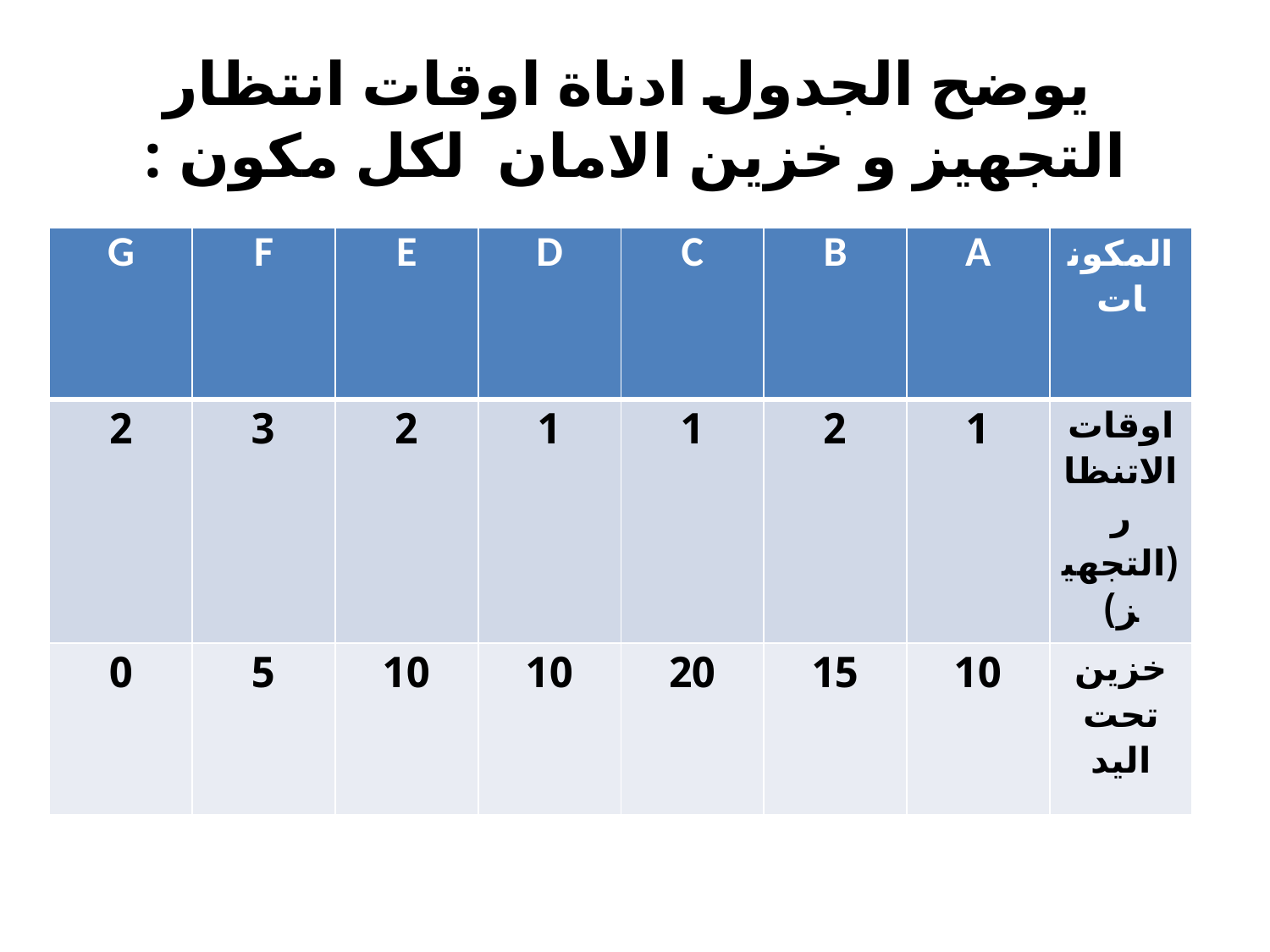

# يوضح الجدول ادناة اوقات انتظار التجهيز و خزين الامان  لكل مكون :
| G | F | E | D | C | B | A | المكونات |
| --- | --- | --- | --- | --- | --- | --- | --- |
| 2 | 3 | 2 | 1 | 1 | 2 | 1 | اوقات الاتنظار (التجهيز) |
| 0 | 5 | 10 | 10 | 20 | 15 | 10 | خزين تحت اليد |